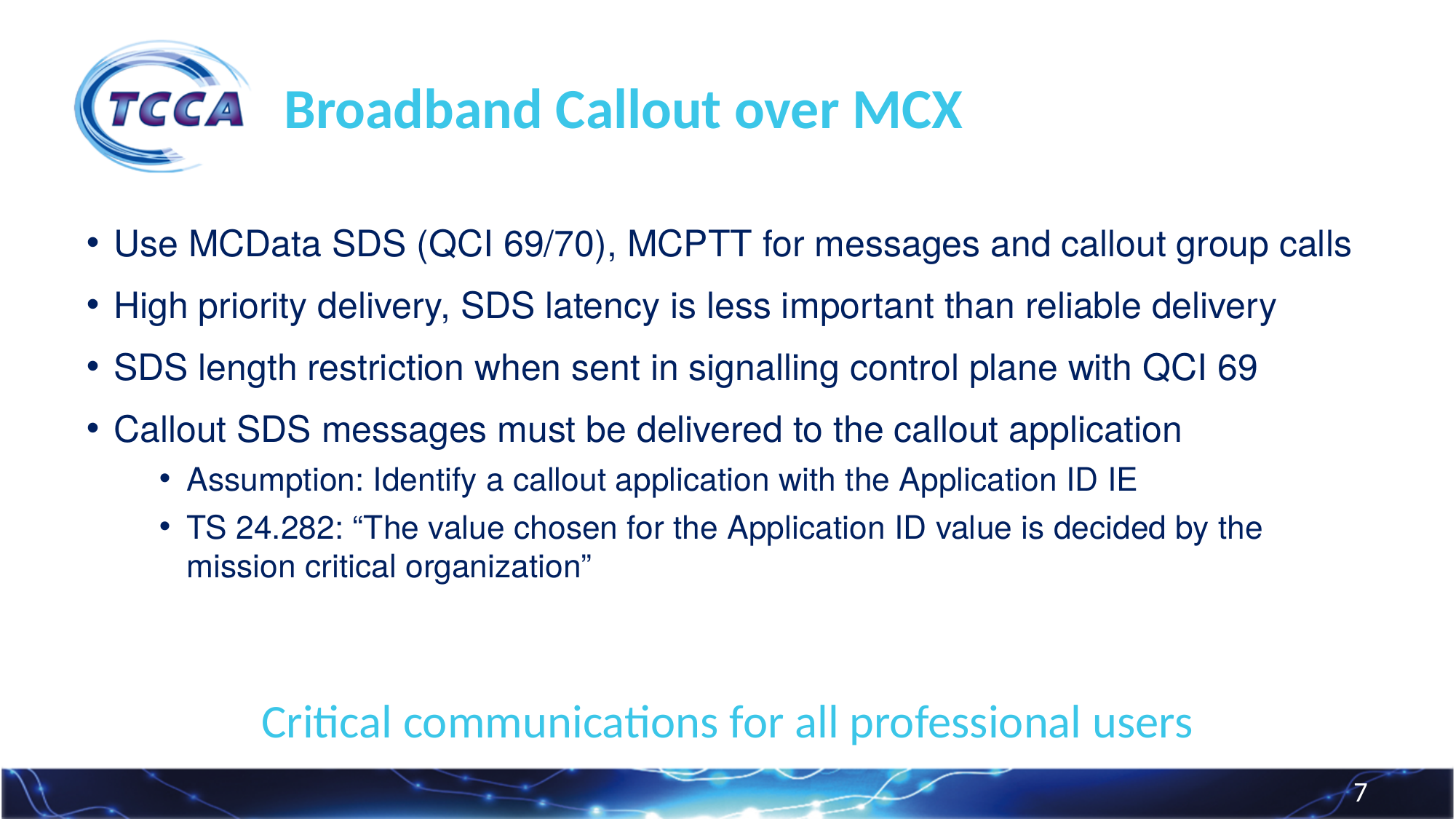

Broadband Callout over MCX
Use MCData SDS (QCI 69/70), MCPTT for messages and callout group calls
High priority delivery, SDS latency is less important than reliable delivery
SDS length restriction when sent in signalling control plane with QCI 69
Callout SDS messages must be delivered to the callout application
Assumption: Identify a callout application with the Application ID IE
TS 24.282: “The value chosen for the Application ID value is decided by the mission critical organization”